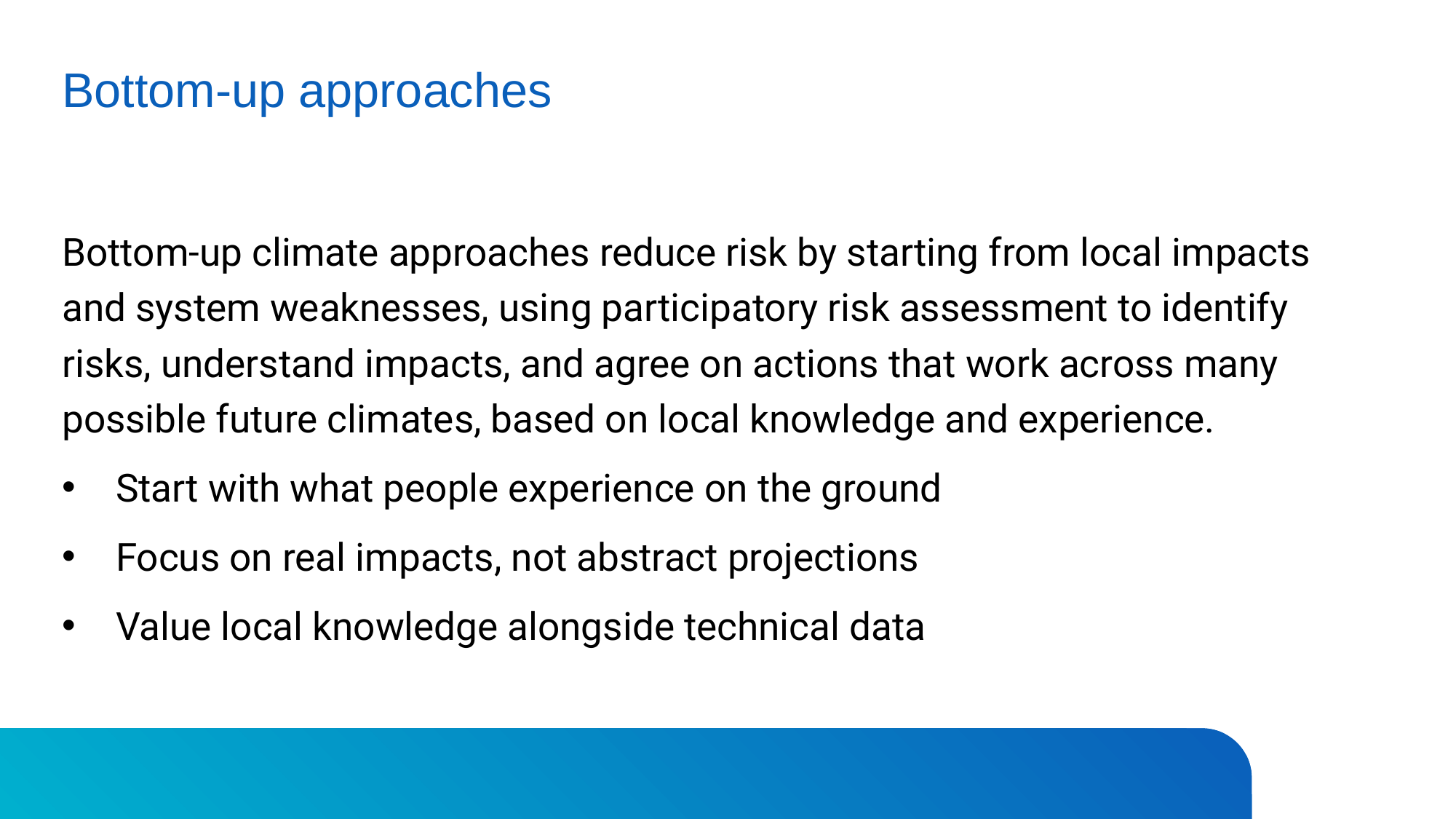

# Bottom-up approaches
Bottom-up climate approaches reduce risk by starting from local impacts and system weaknesses, using participatory risk assessment to identify risks, understand impacts, and agree on actions that work across many possible future climates, based on local knowledge and experience.
Start with what people experience on the ground
Focus on real impacts, not abstract projections
Value local knowledge alongside technical data